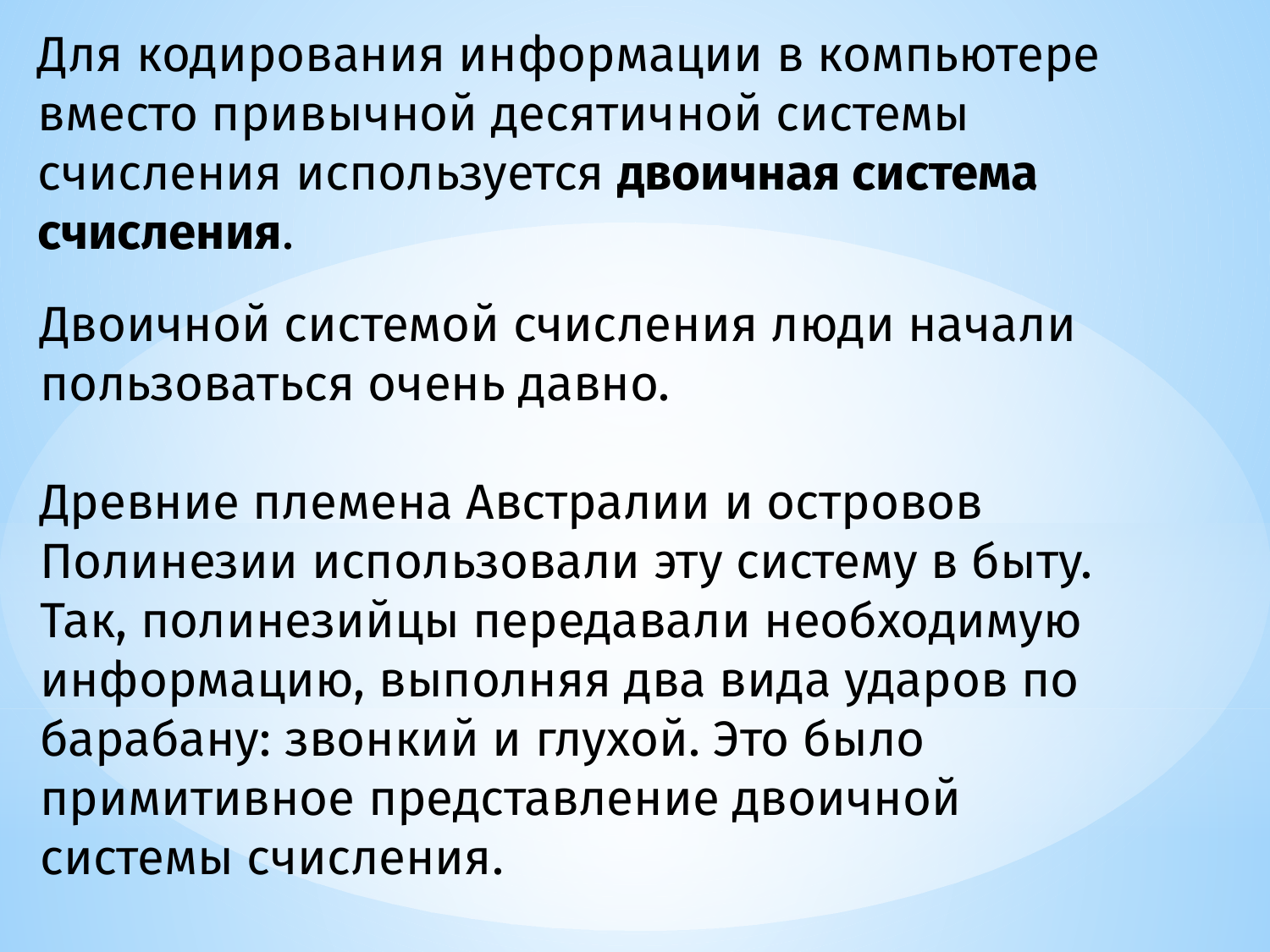

Для кодирования информации в компьютере вместо привычной десятичной системы счисления используется двоичная система счисления.
Двоичной системой счисления люди начали пользоваться очень давно.

Древние племена Австралии и островов Полинезии использовали эту систему в быту. Так, полинезийцы передавали необходимую  информацию, выполняя два вида ударов по барабану: звонкий и глухой. Это было примитивное представление двоичной системы счисления.